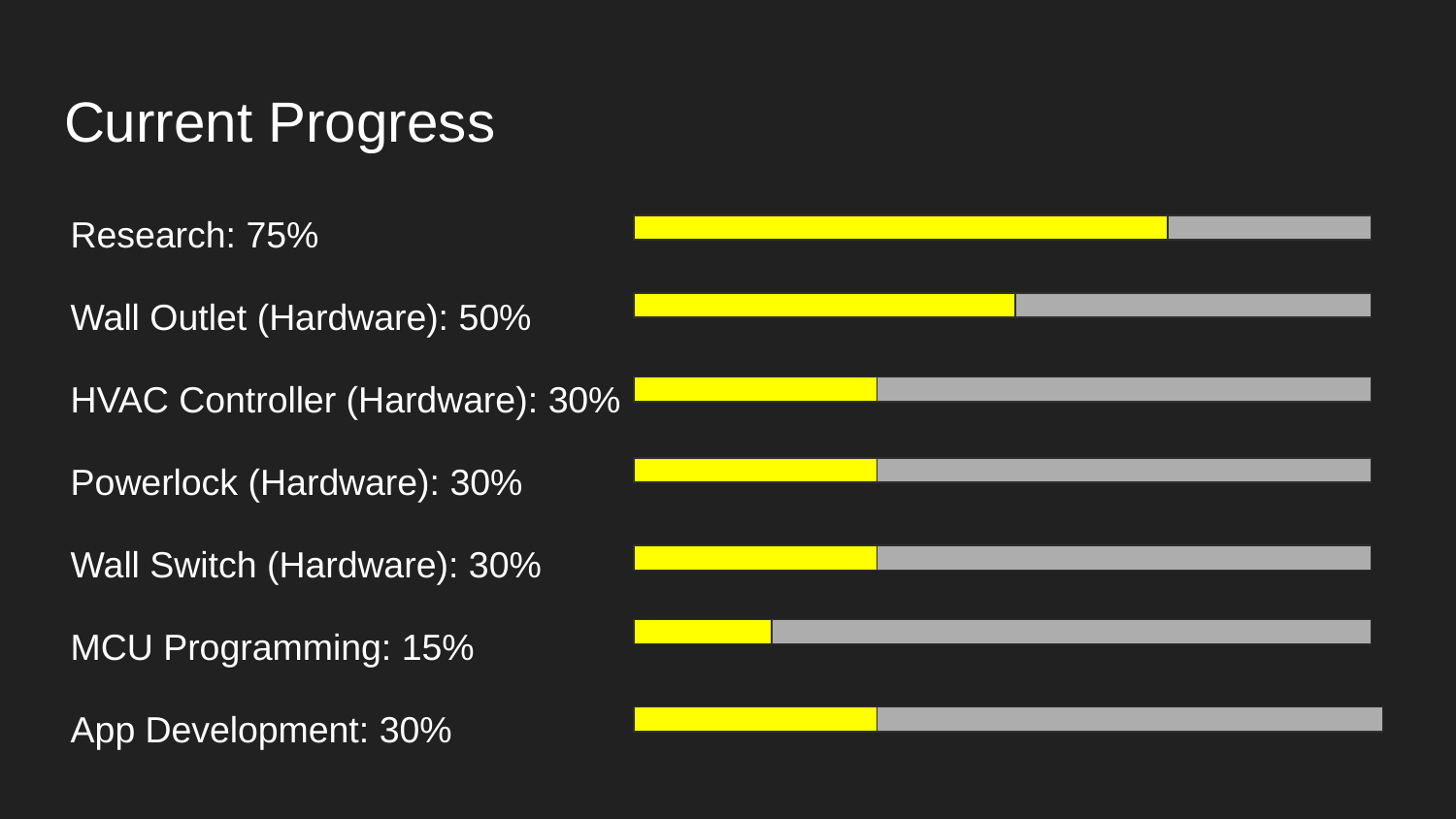

# Current Progress
Research: 75%
Wall Outlet (Hardware): 50%
HVAC Controller (Hardware): 30%
Powerlock (Hardware): 30%
Wall Switch (Hardware): 30%
MCU Programming: 15%
App Development: 30%